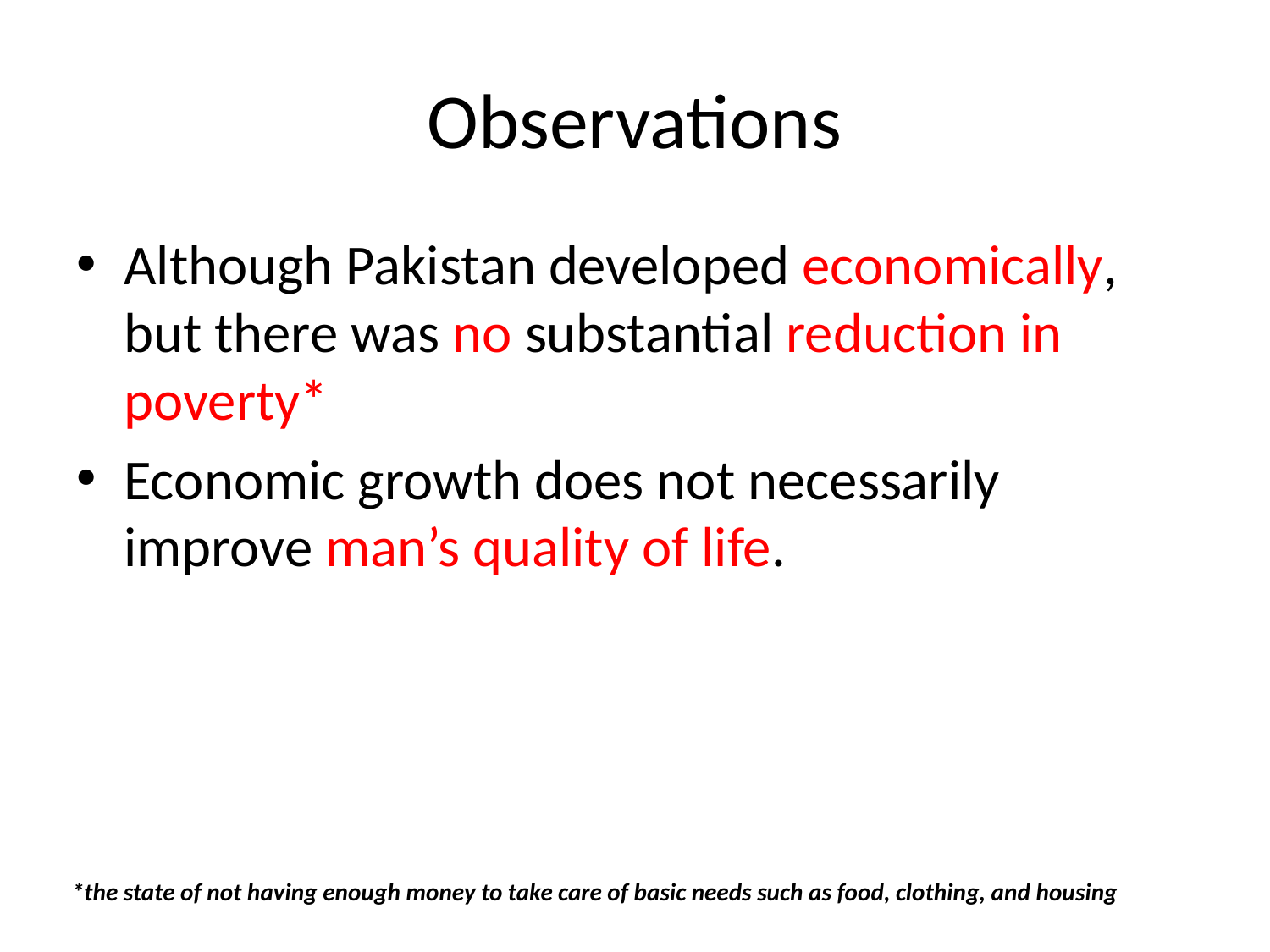

# Observations
Although Pakistan developed economically, but there was no substantial reduction in poverty*
Economic growth does not necessarily improve man’s quality of life.
*the state of not having enough money to take care of basic needs such as food, clothing, and housing